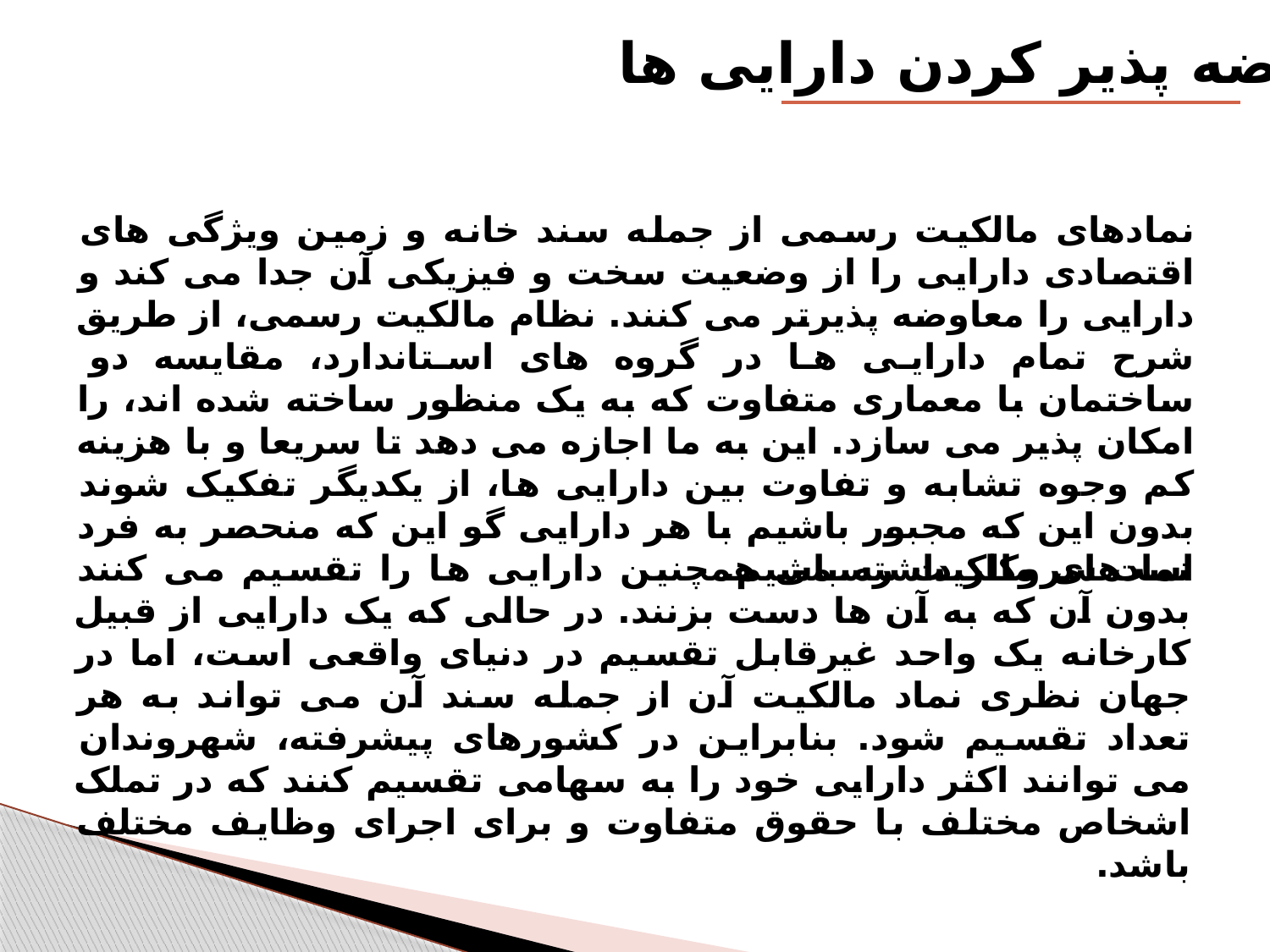

معاوضه پذیر کردن دارایی ها
	نمادهای مالکیت رسمی از جمله سند خانه و زمین ویژگی های اقتصادی دارایی را از وضعیت سخت و فیزیکی آن جدا می کند و دارایی را معاوضه پذیرتر می کنند. نظام مالکیت رسمی، از طریق شرح تمام دارایی ها در گروه های استاندارد، مقایسه دو ساختمان با معماری متفاوت که به یک منظور ساخته شده اند، را امکان پذیر می سازد. این به ما اجازه می دهد تا سریعا و با هزینه کم وجوه تشابه و تفاوت بین دارایی ها، از یکدیگر تفکیک شوند بدون این که مجبور باشیم با هر دارایی گو این که منحصر به فرد است سروکار داشته باشیم.
	نمادهای مالکیت رسمی همچنین دارایی ها را تقسیم می کنند بدون آن که به آن ها دست بزنند. در حالی که یک دارایی از قبیل کارخانه یک واحد غیرقابل تقسیم در دنیای واقعی است، اما در جهان نظری نماد مالکیت آن از جمله سند آن می تواند به هر تعداد تقسیم شود. بنابراین در کشورهای پیشرفته، شهروندان می توانند اکثر دارایی خود را به سهامی تقسیم کنند که در تملک اشخاص مختلف با حقوق متفاوت و برای اجرای وظایف مختلف باشد.